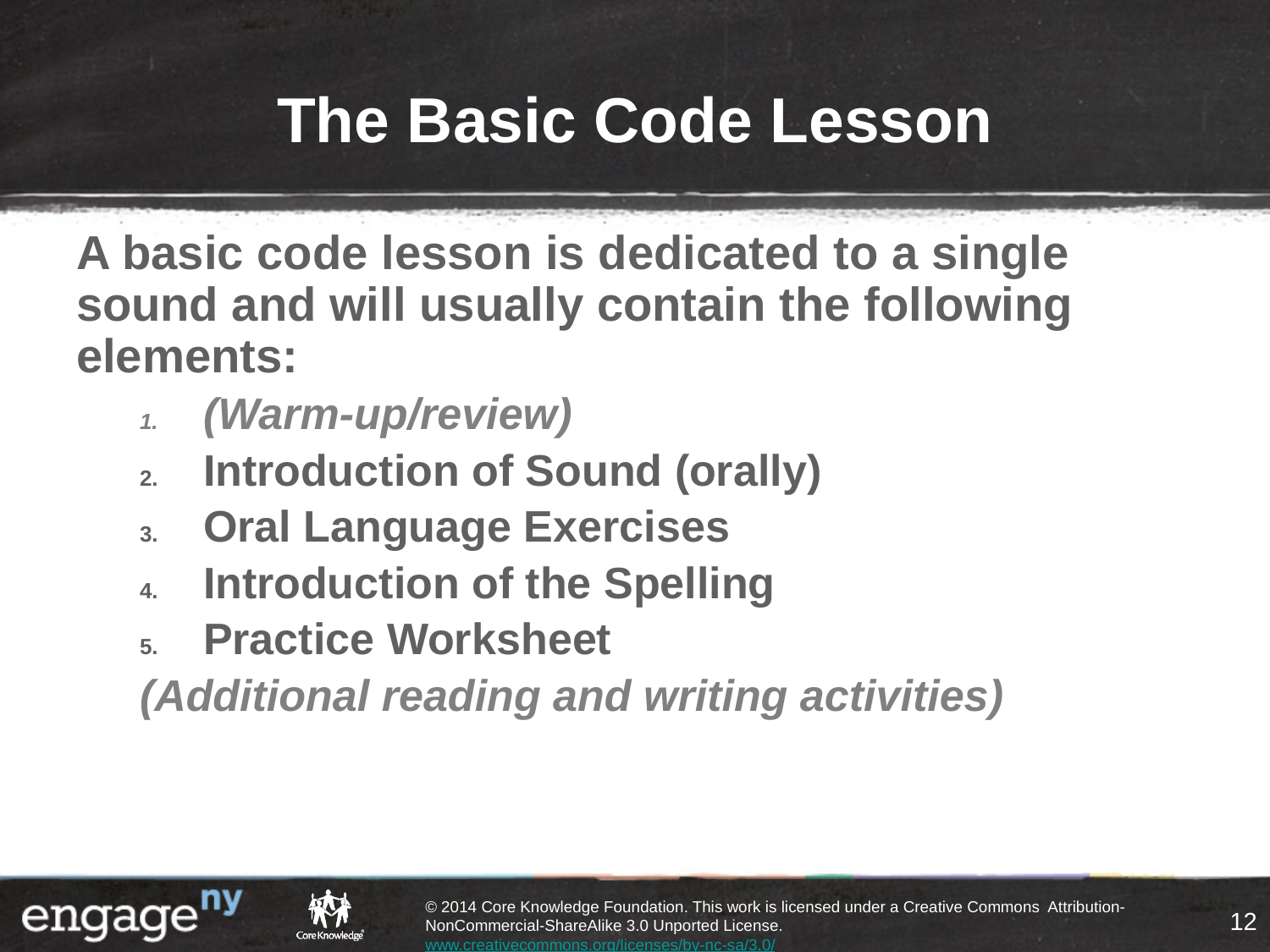

# The Basic Code Lesson
A basic code lesson is dedicated to a single sound and will usually contain the following elements:
(Warm-up/review)
Introduction of Sound (orally)
Oral Language Exercises
Introduction of the Spelling
Practice Worksheet
(Additional reading and writing activities)
12